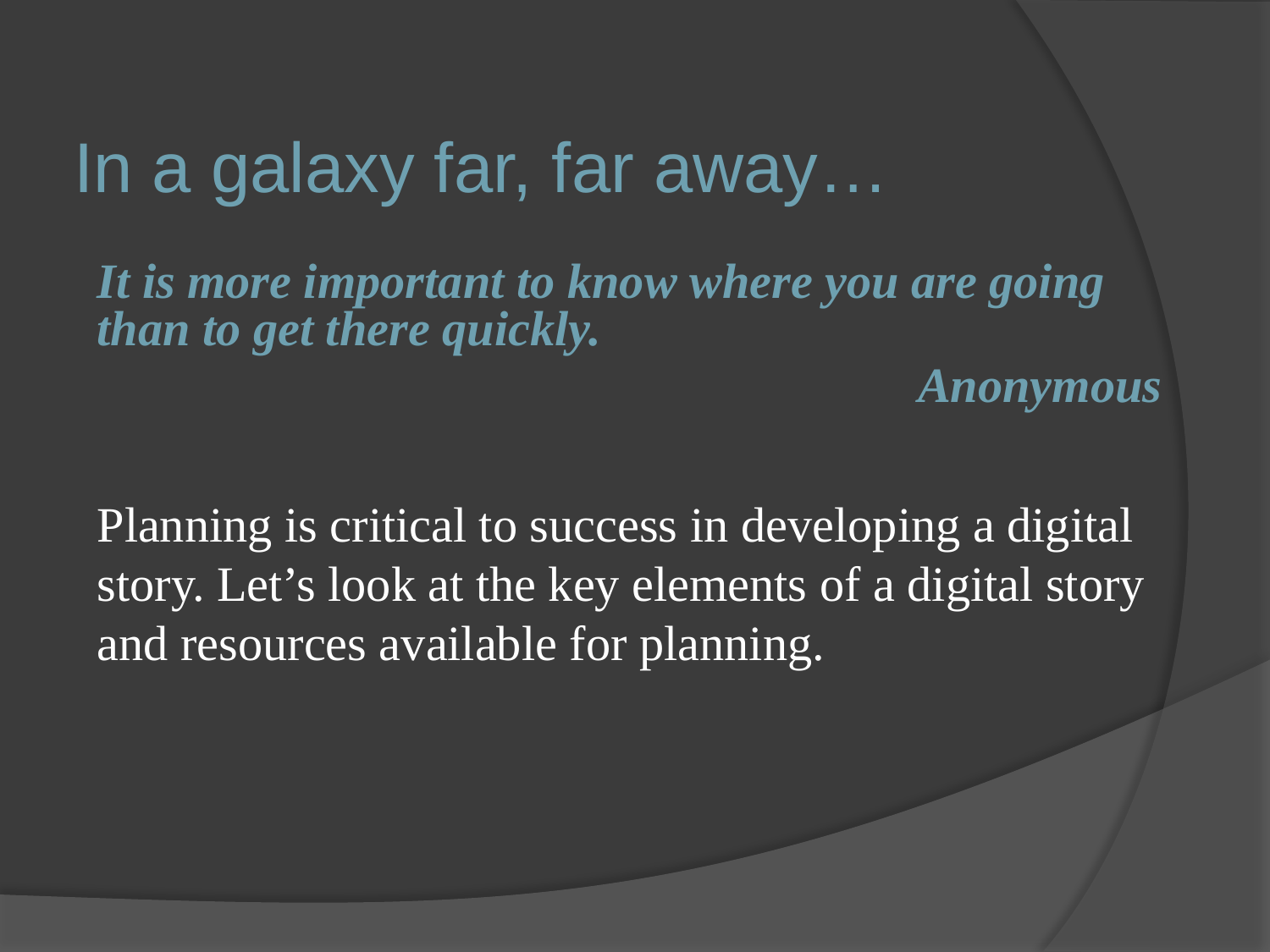

# In a galaxy far, far away…
It is more important to know where you are going than to get there quickly.
Anonymous
Planning is critical to success in developing a digital story. Let’s look at the key elements of a digital story and resources available for planning.